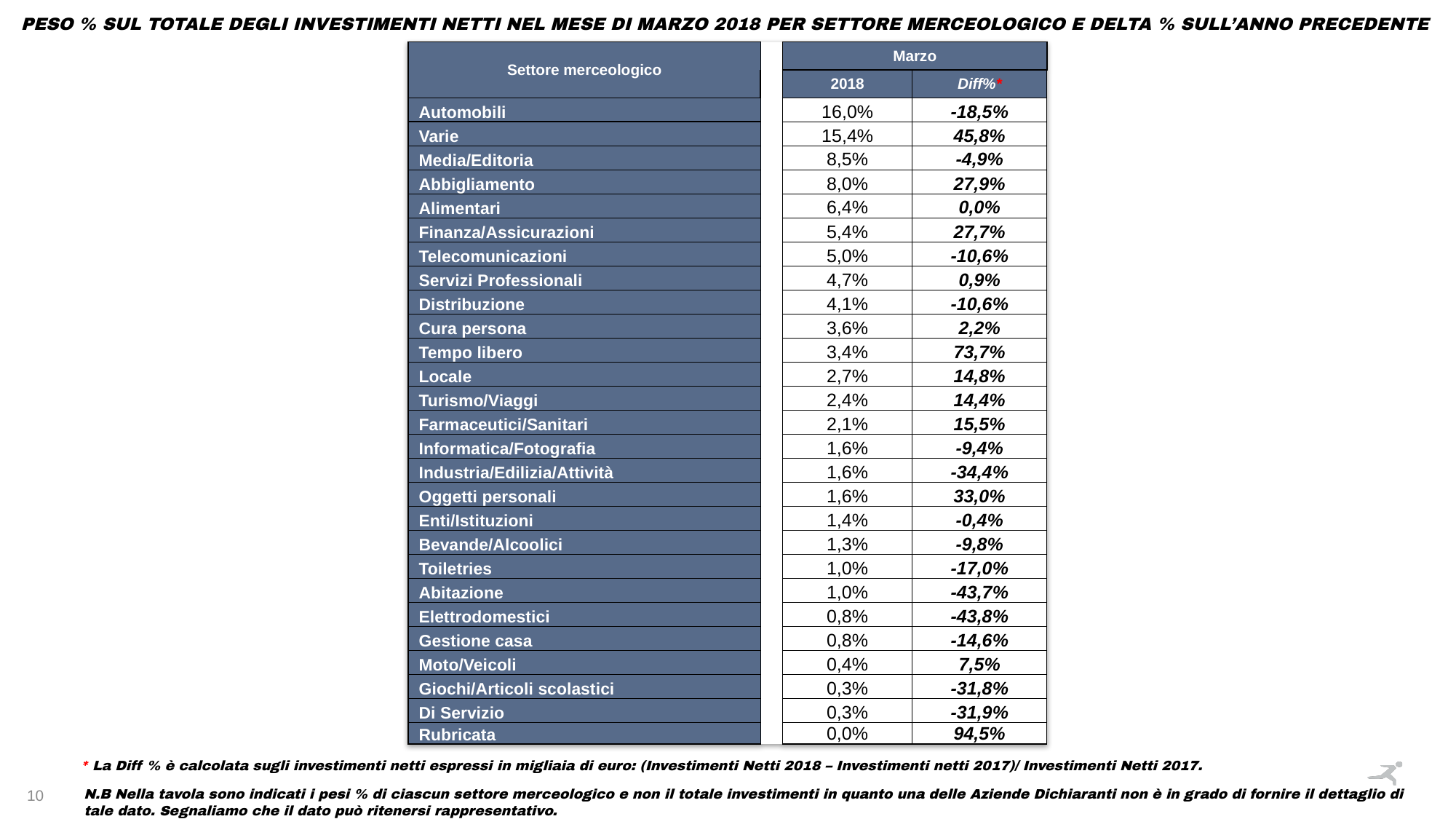

PESO % SUL TOTALE DEGLI INVESTIMENTI NETTI nel mese di Marzo 2018 PER SETTORE MERCEOLOGICO e delta % sull’anno precedente
| Settore merceologico |  | Marzo |  |
| --- | --- | --- | --- |
|  |  | 2018 | Diff%\* |
| Automobili |  | 16,0% | -18,5% |
| Varie |  | 15,4% | 45,8% |
| Media/Editoria |  | 8,5% | -4,9% |
| Abbigliamento |  | 8,0% | 27,9% |
| Alimentari |  | 6,4% | 0,0% |
| Finanza/Assicurazioni |  | 5,4% | 27,7% |
| Telecomunicazioni |  | 5,0% | -10,6% |
| Servizi Professionali |  | 4,7% | 0,9% |
| Distribuzione |  | 4,1% | -10,6% |
| Cura persona |  | 3,6% | 2,2% |
| Tempo libero |  | 3,4% | 73,7% |
| Locale |  | 2,7% | 14,8% |
| Turismo/Viaggi |  | 2,4% | 14,4% |
| Farmaceutici/Sanitari |  | 2,1% | 15,5% |
| Informatica/Fotografia |  | 1,6% | -9,4% |
| Industria/Edilizia/Attività |  | 1,6% | -34,4% |
| Oggetti personali |  | 1,6% | 33,0% |
| Enti/Istituzioni |  | 1,4% | -0,4% |
| Bevande/Alcoolici |  | 1,3% | -9,8% |
| Toiletries |  | 1,0% | -17,0% |
| Abitazione |  | 1,0% | -43,7% |
| Elettrodomestici |  | 0,8% | -43,8% |
| Gestione casa |  | 0,8% | -14,6% |
| Moto/Veicoli |  | 0,4% | 7,5% |
| Giochi/Articoli scolastici |  | 0,3% | -31,8% |
| Di Servizio |  | 0,3% | -31,9% |
| Rubricata |  | 0,0% | 94,5% |
* La Diff % è calcolata sugli investimenti netti espressi in migliaia di euro: (Investimenti Netti 2018 – Investimenti netti 2017)/ Investimenti Netti 2017.
10
N.B Nella tavola sono indicati i pesi % di ciascun settore merceologico e non il totale investimenti in quanto una delle Aziende Dichiaranti non è in grado di fornire il dettaglio di tale dato. Segnaliamo che il dato può ritenersi rappresentativo.